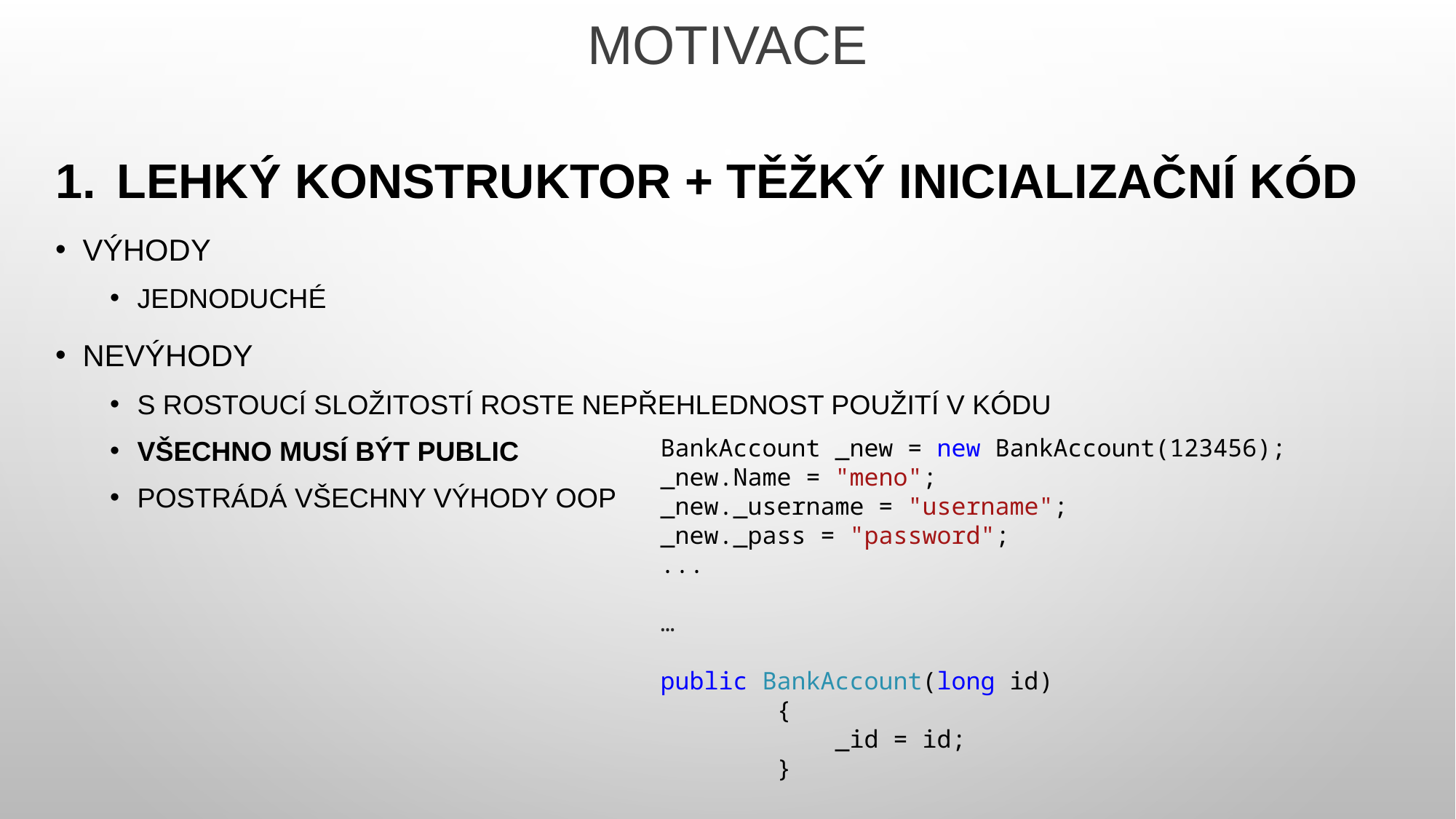

# MoTivace
Lehký konstruktor + těžký inicializační kód
Výhody
Jednoduché
Nevýhody
S rostoucí složitostí roste nepřehlednost použití v kódu
Všechno musí být public
Postrádá všechny výhody OOP

BankAccount _new = new BankAccount(123456);
_new.Name = "meno";
_new._username = "username";
_new._pass = "password";
...

…

public BankAccount(long id)
        {
            _id = id;
        }